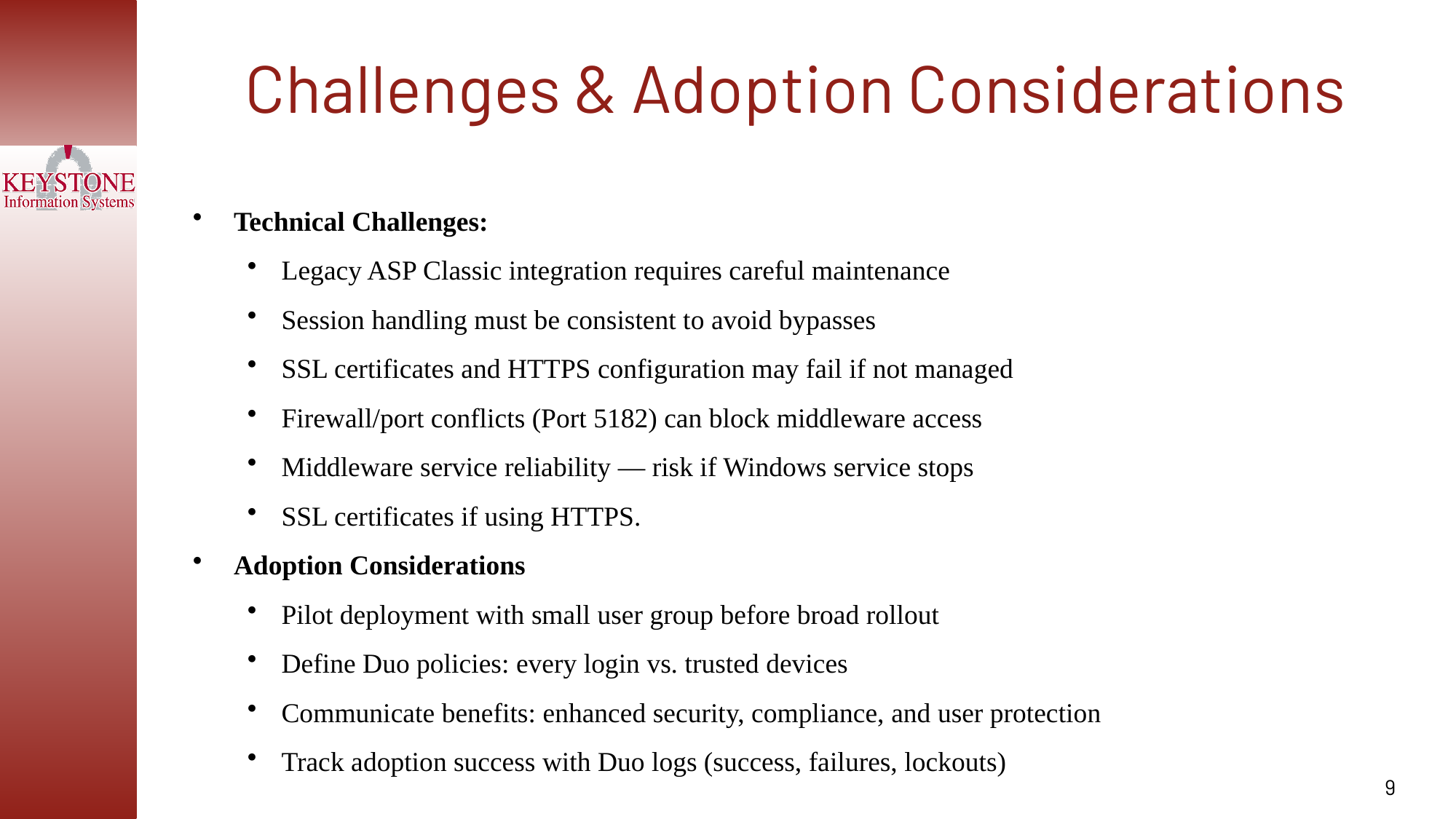

Challenges & Adoption Considerations
Technical Challenges:
Legacy ASP Classic integration requires careful maintenance
Session handling must be consistent to avoid bypasses
SSL certificates and HTTPS configuration may fail if not managed
Firewall/port conflicts (Port 5182) can block middleware access
Middleware service reliability — risk if Windows service stops
SSL certificates if using HTTPS.
Adoption Considerations
Pilot deployment with small user group before broad rollout
Define Duo policies: every login vs. trusted devices
Communicate benefits: enhanced security, compliance, and user protection
Track adoption success with Duo logs (success, failures, lockouts)

9